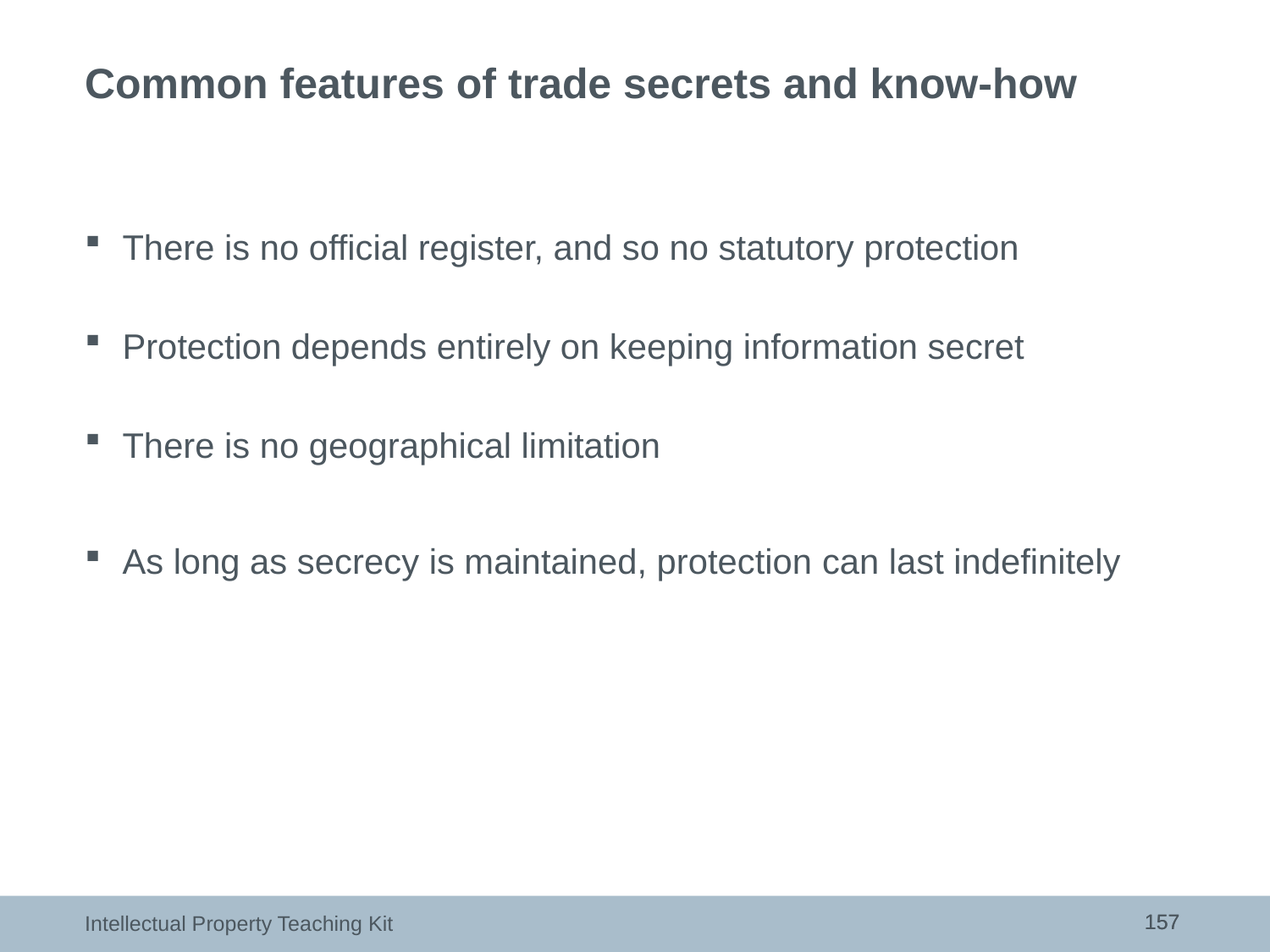

# Common features of trade secrets and know-how
There is no official register, and so no statutory protection

Protection depends entirely on keeping information secret

There is no geographical limitation

As long as secrecy is maintained, protection can last indefinitely

157
157
Intellectual Property Teaching Kit